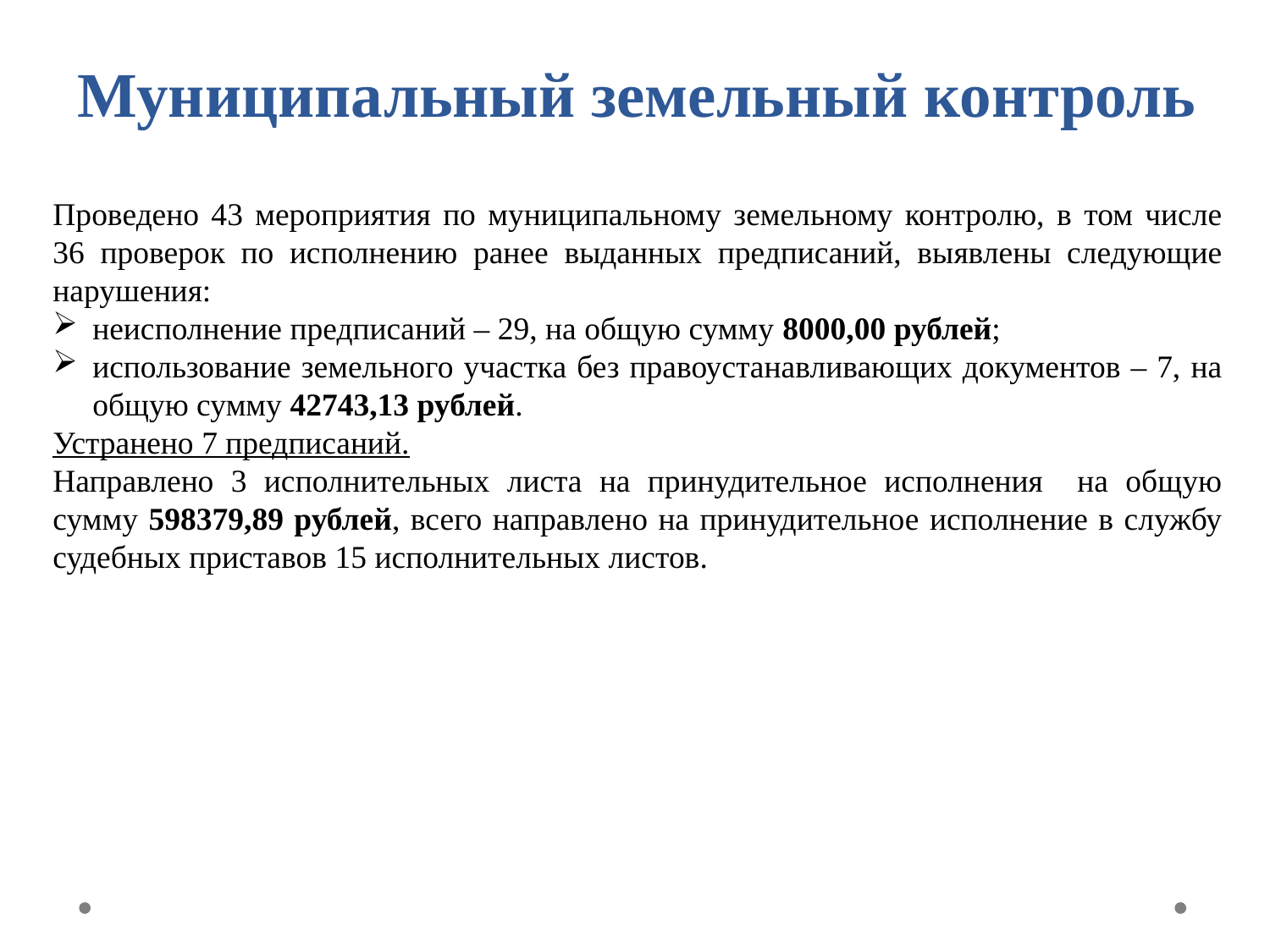

Муниципальный земельный контроль
Проведено 43 мероприятия по муниципальному земельному контролю, в том числе 36 проверок по исполнению ранее выданных предписаний, выявлены следующие нарушения:
неисполнение предписаний – 29, на общую сумму 8000,00 рублей;
использование земельного участка без правоустанавливающих документов – 7, на общую сумму 42743,13 рублей.
Устранено 7 предписаний.
Направлено 3 исполнительных листа на принудительное исполнения  на общую сумму 598379,89 рублей, всего направлено на принудительное исполнение в службу судебных приставов 15 исполнительных листов.